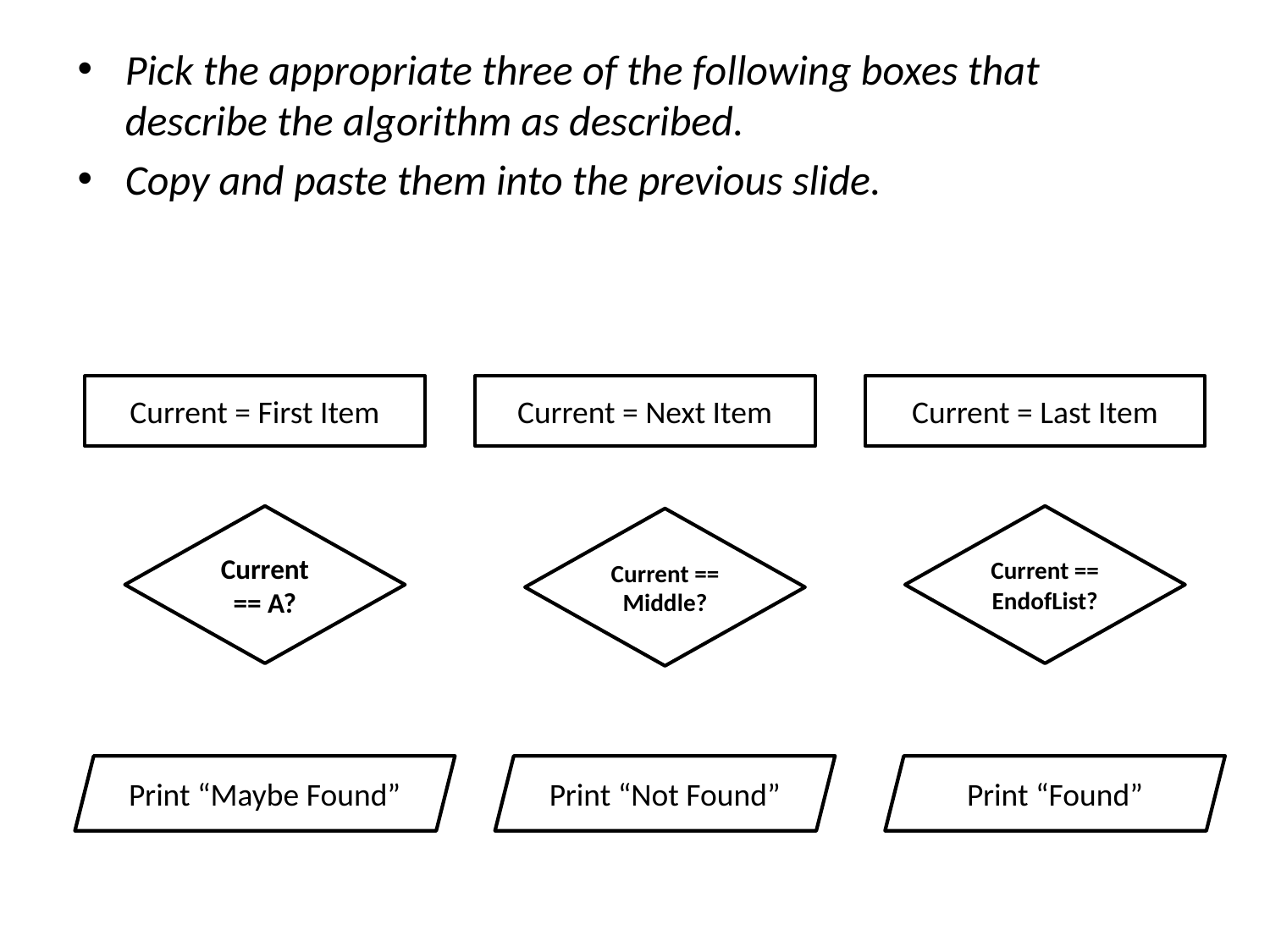

Pick the appropriate three of the following boxes that describe the algorithm as described.
Copy and paste them into the previous slide.
Current = First Item
Current = Next Item
Current = Last Item
Current == A?
Current == EndofList?
Current == Middle?
Print “Maybe Found”
Print “Not Found”
Print “Found”